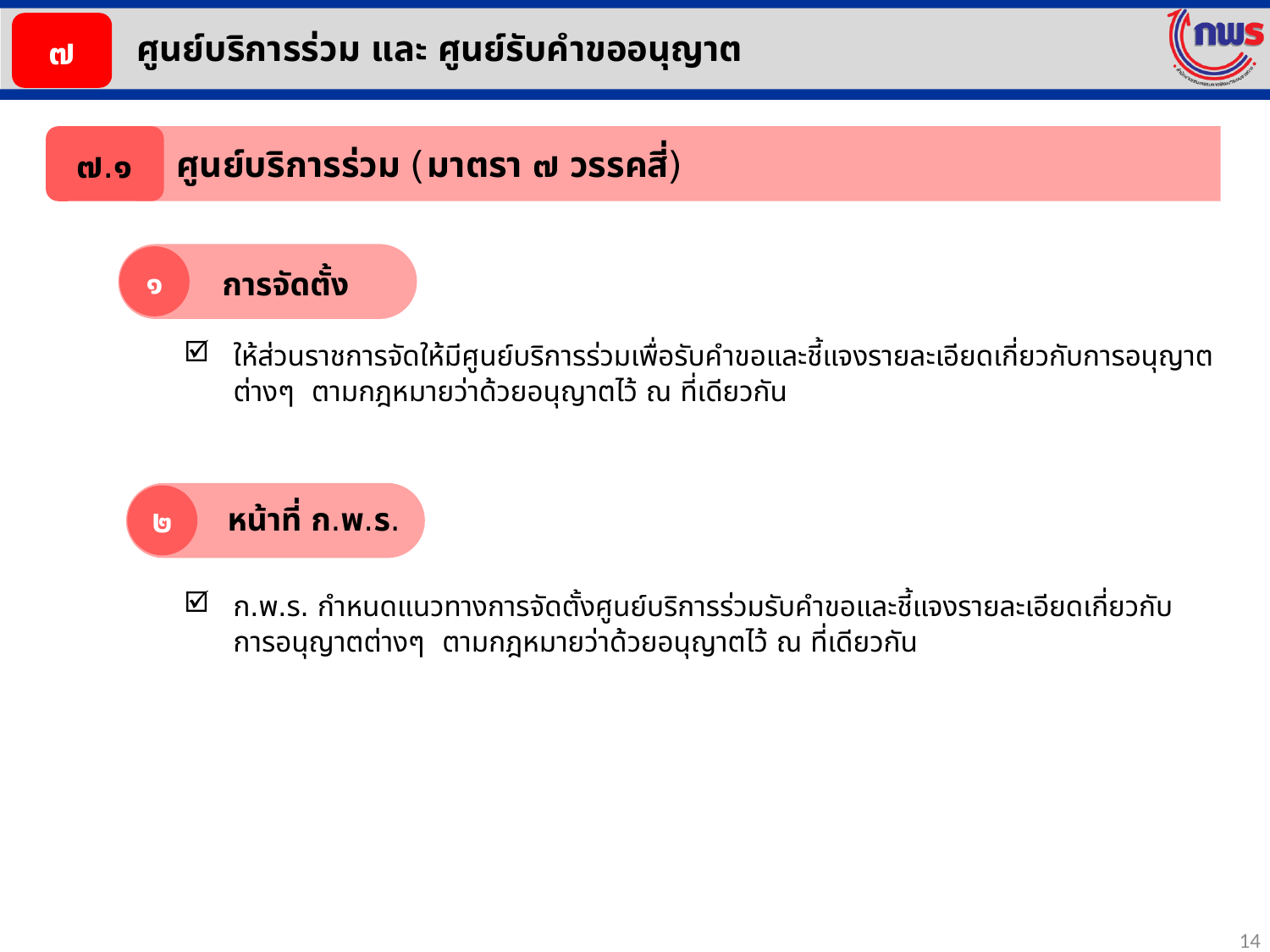

๗
ศูนย์บริการร่วม และ ศูนย์รับคำขออนุญาต
๗.๑

ศูนย์บริการร่วม (มาตรา ๗ วรรคสี่)

๑
การจัดตั้ง
ให้ส่วนราชการจัดให้มีศูนย์บริการร่วมเพื่อรับคำขอและชี้แจงรายละเอียดเกี่ยวกับการอนุญาตต่างๆ  ตามกฎหมายว่าด้วยอนุญาตไว้ ณ ที่เดียวกัน

๒
หน้าที่ ก.พ.ร.
ก.พ.ร. กำหนดแนวทางการจัดตั้งศูนย์บริการร่วมรับคำขอและชี้แจงรายละเอียดเกี่ยวกับ
การอนุญาตต่างๆ  ตามกฎหมายว่าด้วยอนุญาตไว้ ณ ที่เดียวกัน
14